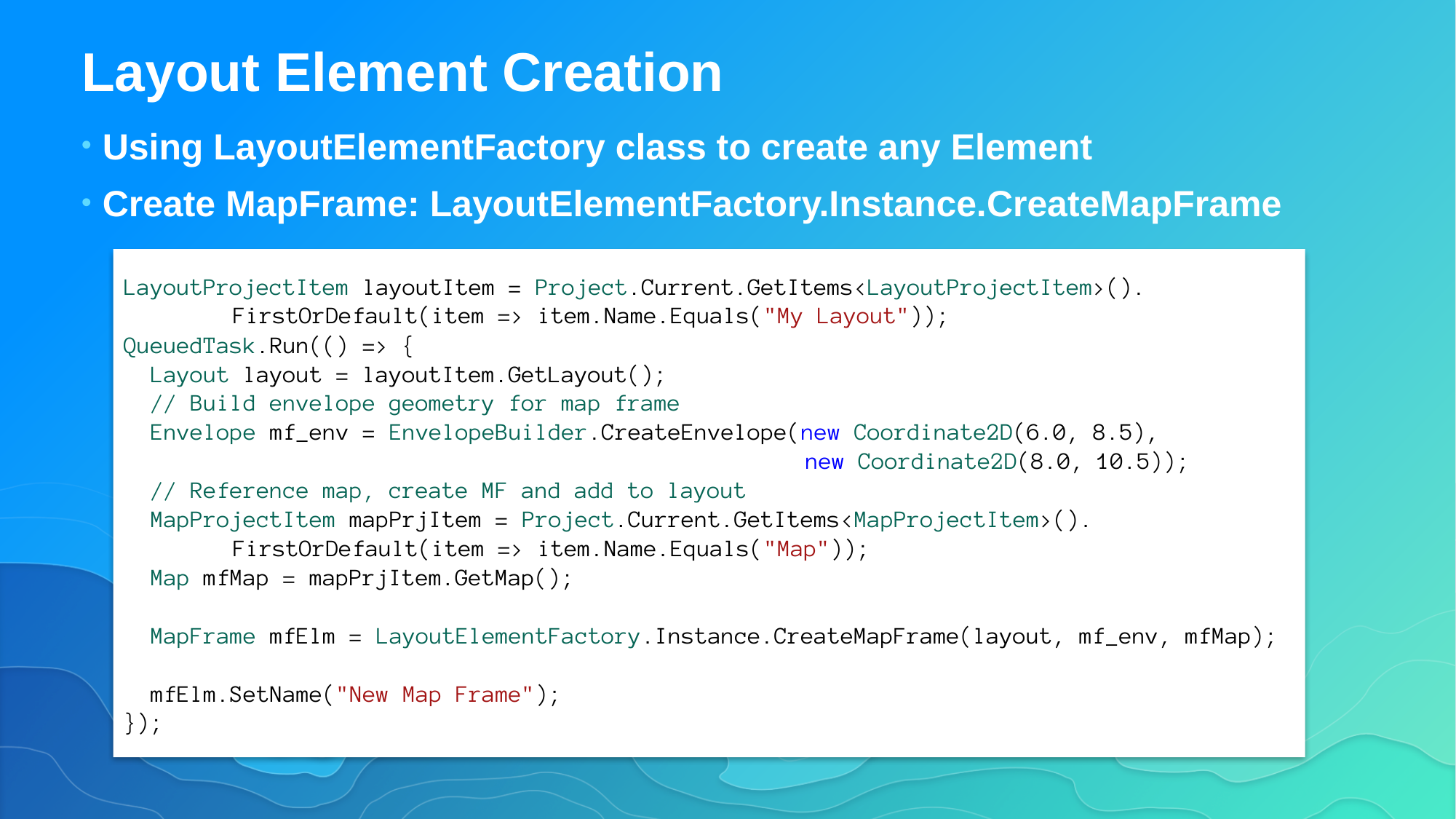

# Layout Element Creation
Using LayoutElementFactory class to create any Element
Create MapFrame: LayoutElementFactory.Instance.CreateMapFrame
LayoutProjectItem layoutItem = Project.Current.GetItems<LayoutProjectItem>().
	FirstOrDefault(item => item.Name.Equals("My Layout"));
QueuedTask.Run(() => {
  Layout layout = layoutItem.GetLayout();
  // Build envelope geometry for map frame
  Envelope mf_env = EnvelopeBuilder.CreateEnvelope(new Coordinate2D(6.0, 8.5),
						  new Coordinate2D(8.0, 10.5));
  // Reference map, create MF and add to layout
  MapProjectItem mapPrjItem = Project.Current.GetItems<MapProjectItem>().
	FirstOrDefault(item => item.Name.Equals("Map"));
  Map mfMap = mapPrjItem.GetMap();

  MapFrame mfElm = LayoutElementFactory.Instance.CreateMapFrame(layout, mf_env, mfMap);

  mfElm.SetName("New Map Frame");
});